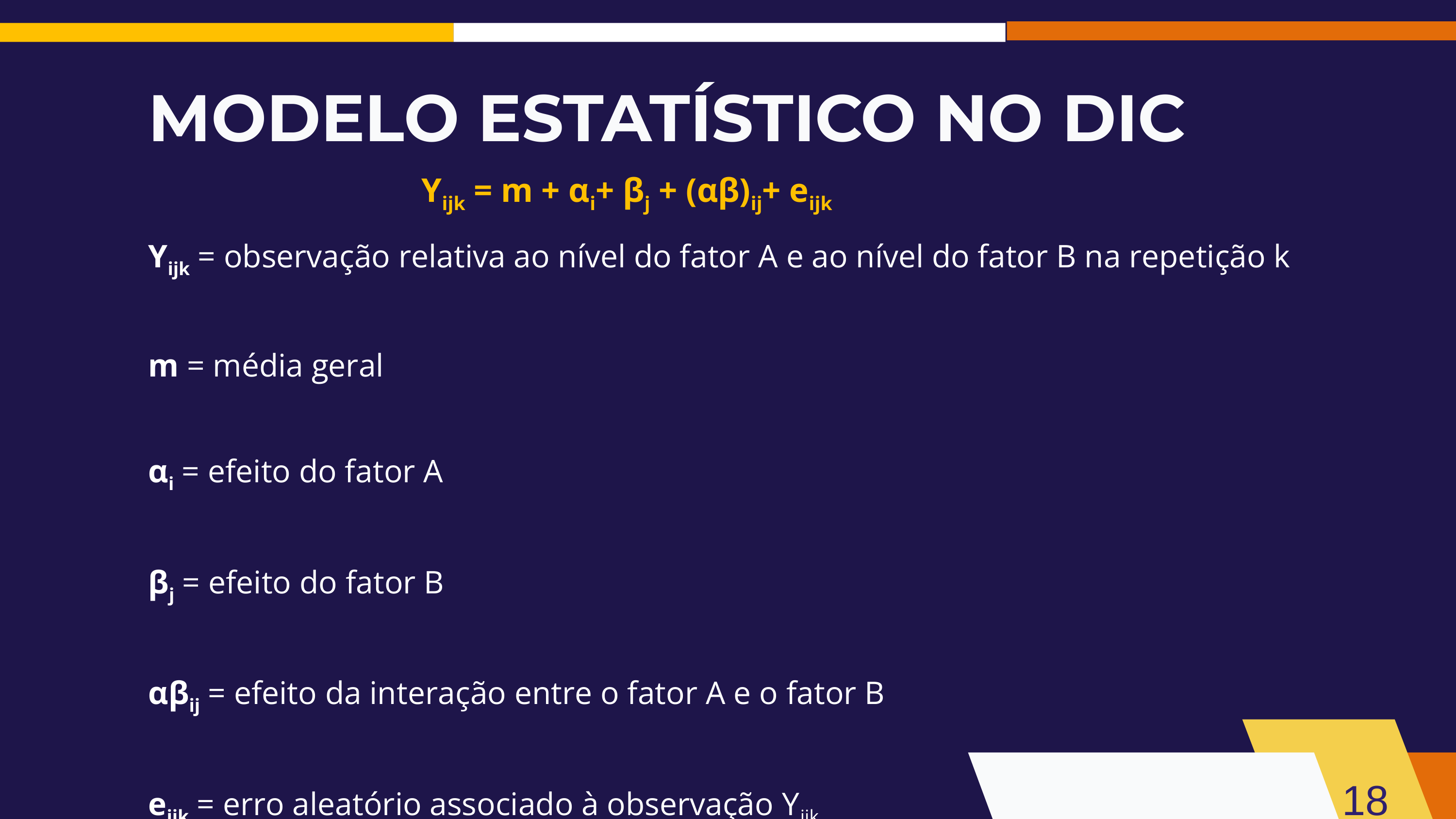

MODELO ESTATÍSTICO NO DIC
Yijk = m + αi+ βj + (αβ)ij+ eijk
Yijk = observação relativa ao nível do fator A e ao nível do fator B na repetição k

m = média geral

αi = efeito do fator A

βj = efeito do fator B

αβij = efeito da interação entre o fator A e o fator B

eijk = erro aleatório associado à observação Yijk

18